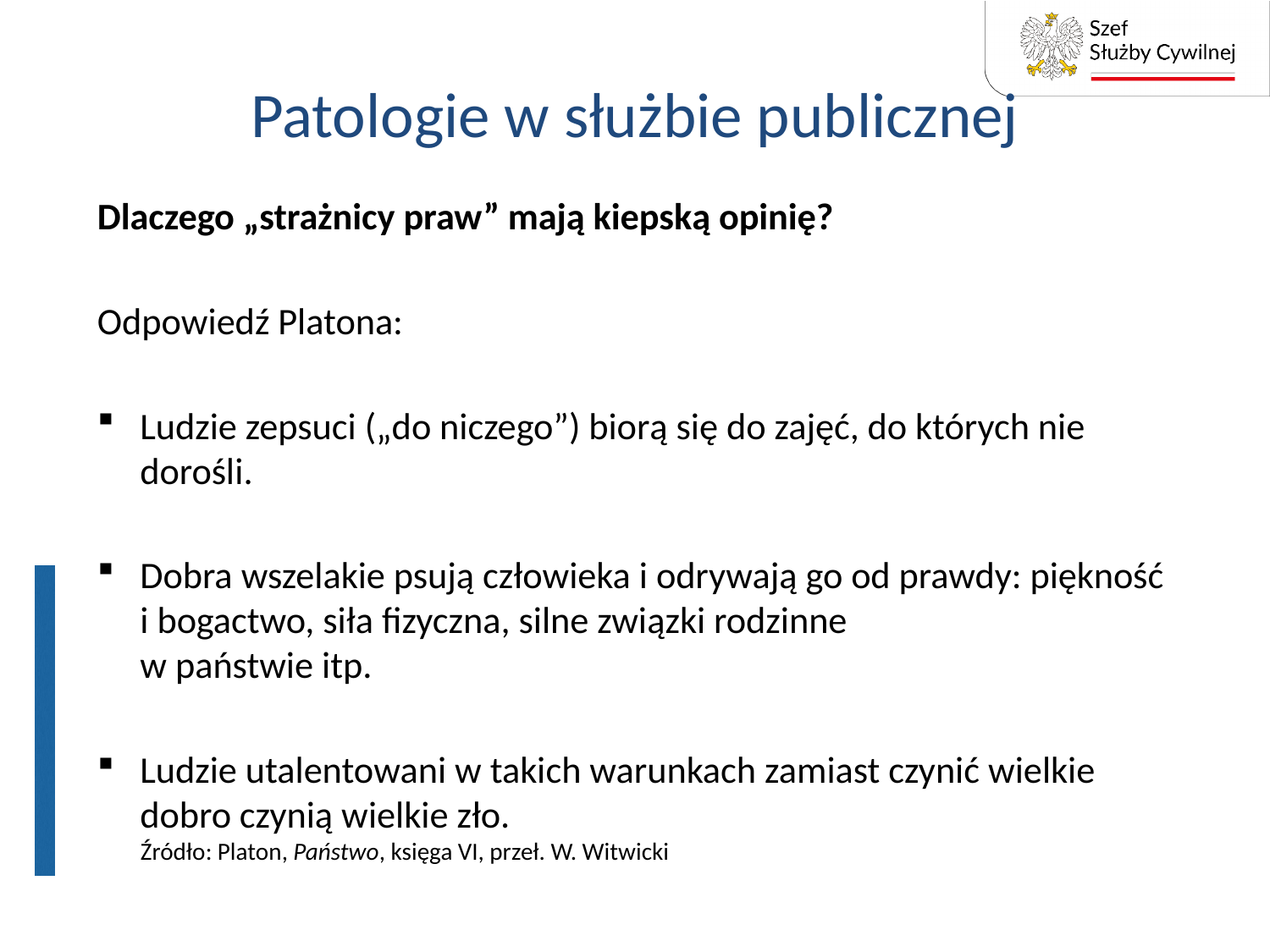

# Patologie w służbie publicznej
Dlaczego „strażnicy praw” mają kiepską opinię?

Odpowiedź Platona:

Ludzie zepsuci („do niczego”) biorą się do zajęć, do których nie dorośli.

Dobra wszelakie psują człowieka i odrywają go od prawdy: piękność i bogactwo, siła fizyczna, silne związki rodzinne
w państwie itp.

Ludzie utalentowani w takich warunkach zamiast czynić wielkie dobro czynią wielkie zło.

Źródło: Platon, Państwo, księga VI, przeł. W. Witwicki